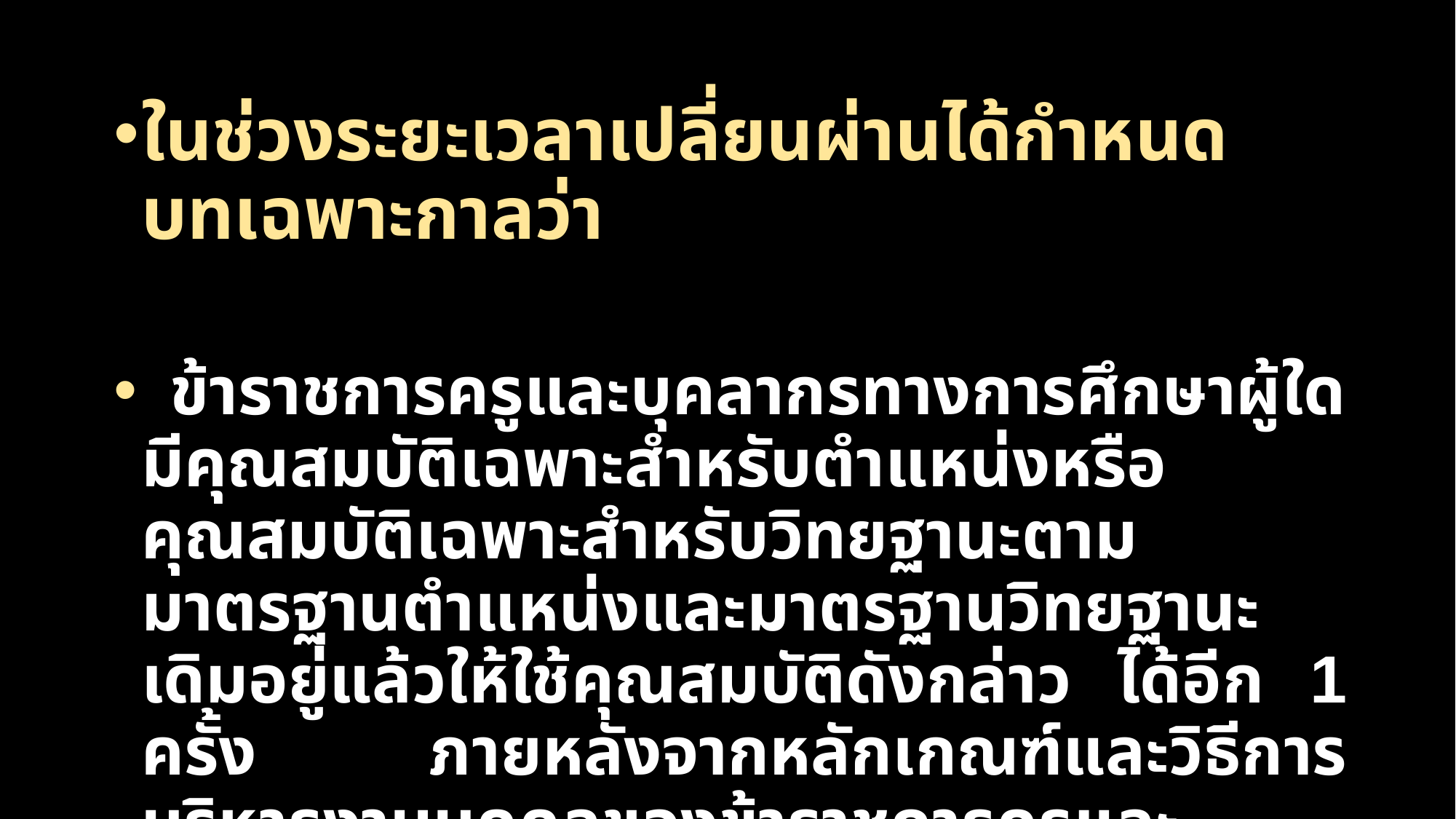

ในช่วงระยะเวลาเปลี่ยนผ่านได้กำหนดบทเฉพาะกาลว่า

 ข้าราชการครูและบุคลากรทางการศึกษาผู้ใดมีคุณสมบัติเฉพาะสำหรับตำแหน่งหรือคุณสมบัติเฉพาะสำหรับวิทยฐานะตามมาตรฐานตำแหน่งและมาตรฐานวิทยฐานะเดิมอยู่แล้วให้ใช้คุณสมบัติดังกล่าว ได้อีก 1 ครั้ง ภายหลังจากหลักเกณฑ์และวิธีการบริหารงานบุคคลของข้าราชการครูและบุคลากรทางการศึกษาตามมาตรฐานตำแหน่งฯ ใหม่ มีผลบังคับใช้